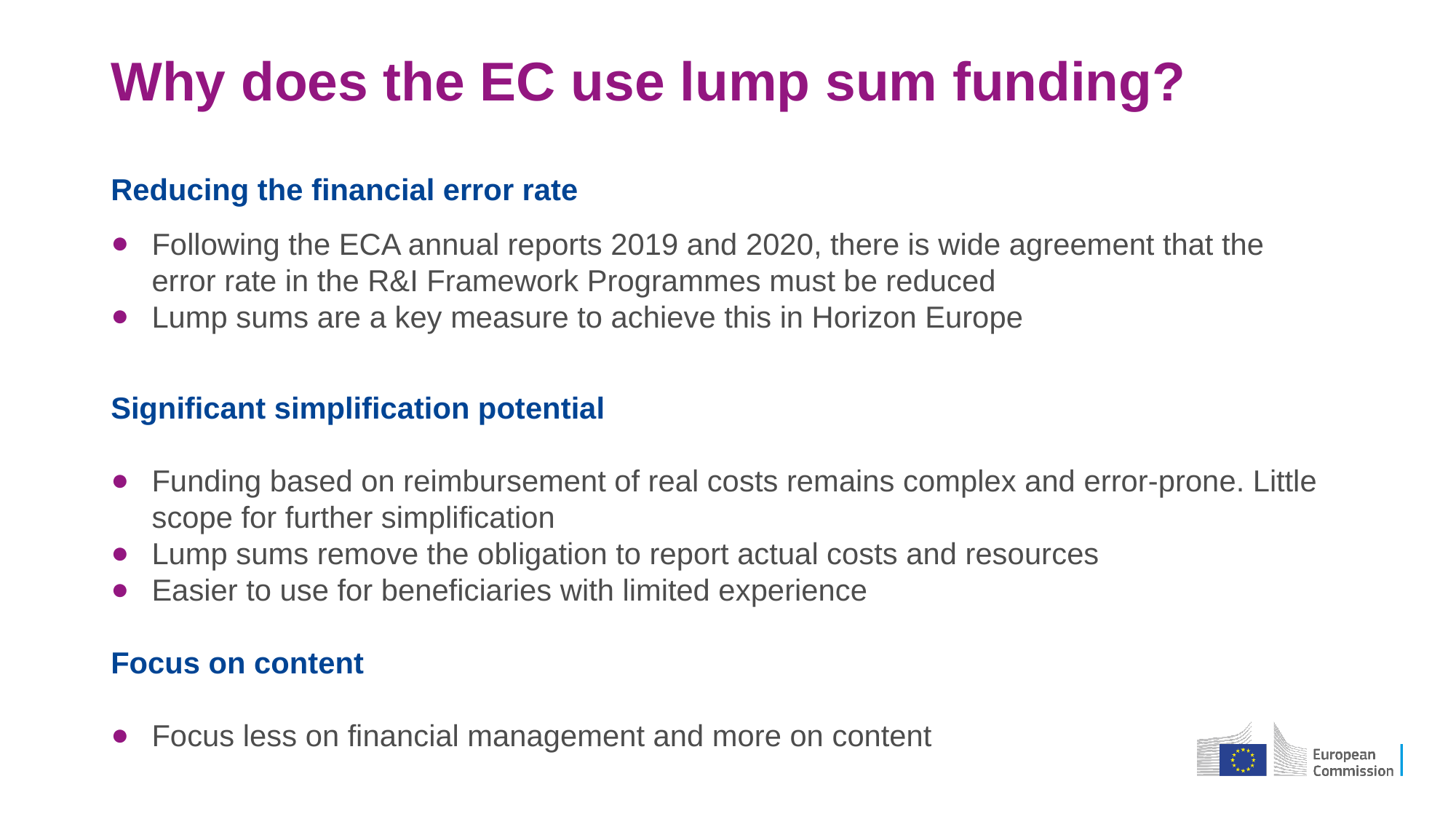

# Why does the EC use lump sum funding?
Reducing the financial error rate
Following the ECA annual reports 2019 and 2020, there is wide agreement that the error rate in the R&I Framework Programmes must be reduced
Lump sums are a key measure to achieve this in Horizon Europe

Significant simplification potential

Funding based on reimbursement of real costs remains complex and error-prone. Little scope for further simplification
Lump sums remove the obligation to report actual costs and resources
Easier to use for beneficiaries with limited experience

Focus on content

Focus less on financial management and more on content